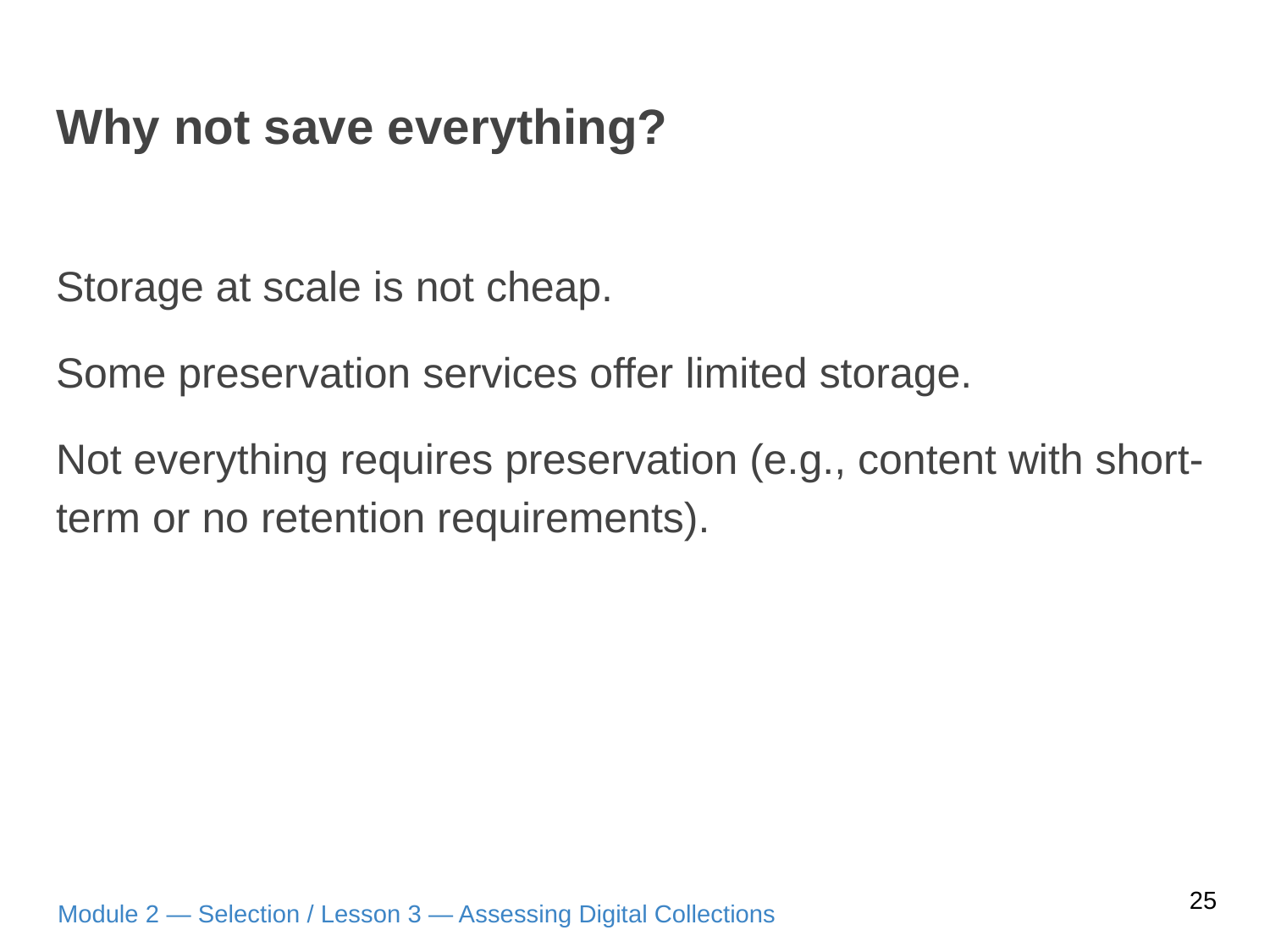

# Why not save everything?
Storage at scale is not cheap.
Some preservation services offer limited storage.
Not everything requires preservation (e.g., content with short-term or no retention requirements).
25
Module 2 — Selection / Lesson 3 — Assessing Digital Collections